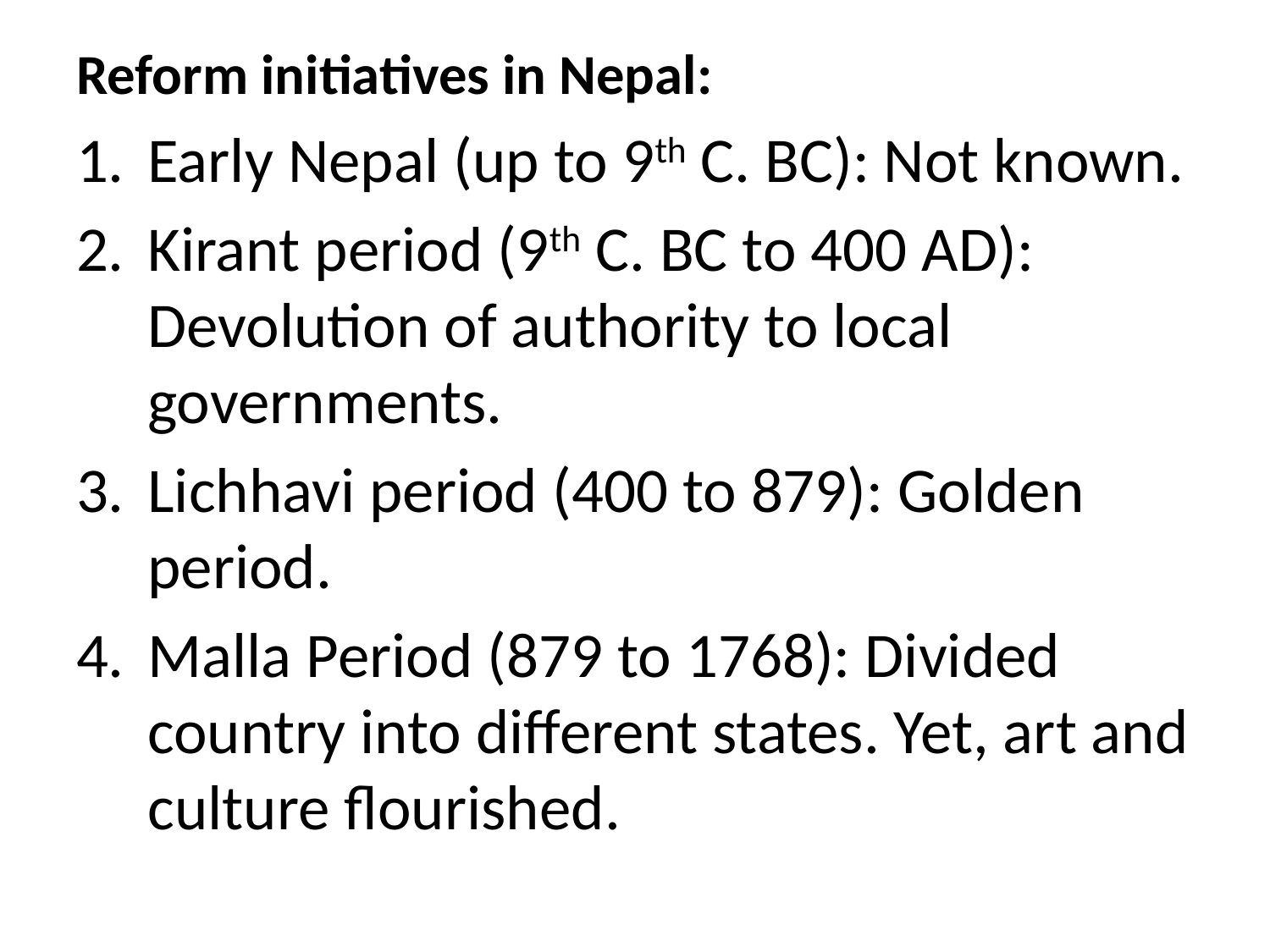

Reform initiatives in Nepal:
Early Nepal (up to 9th C. BC): Not known.
Kirant period (9th C. BC to 400 AD): Devolution of authority to local governments.
Lichhavi period (400 to 879): Golden period.
Malla Period (879 to 1768): Divided country into different states. Yet, art and culture flourished.